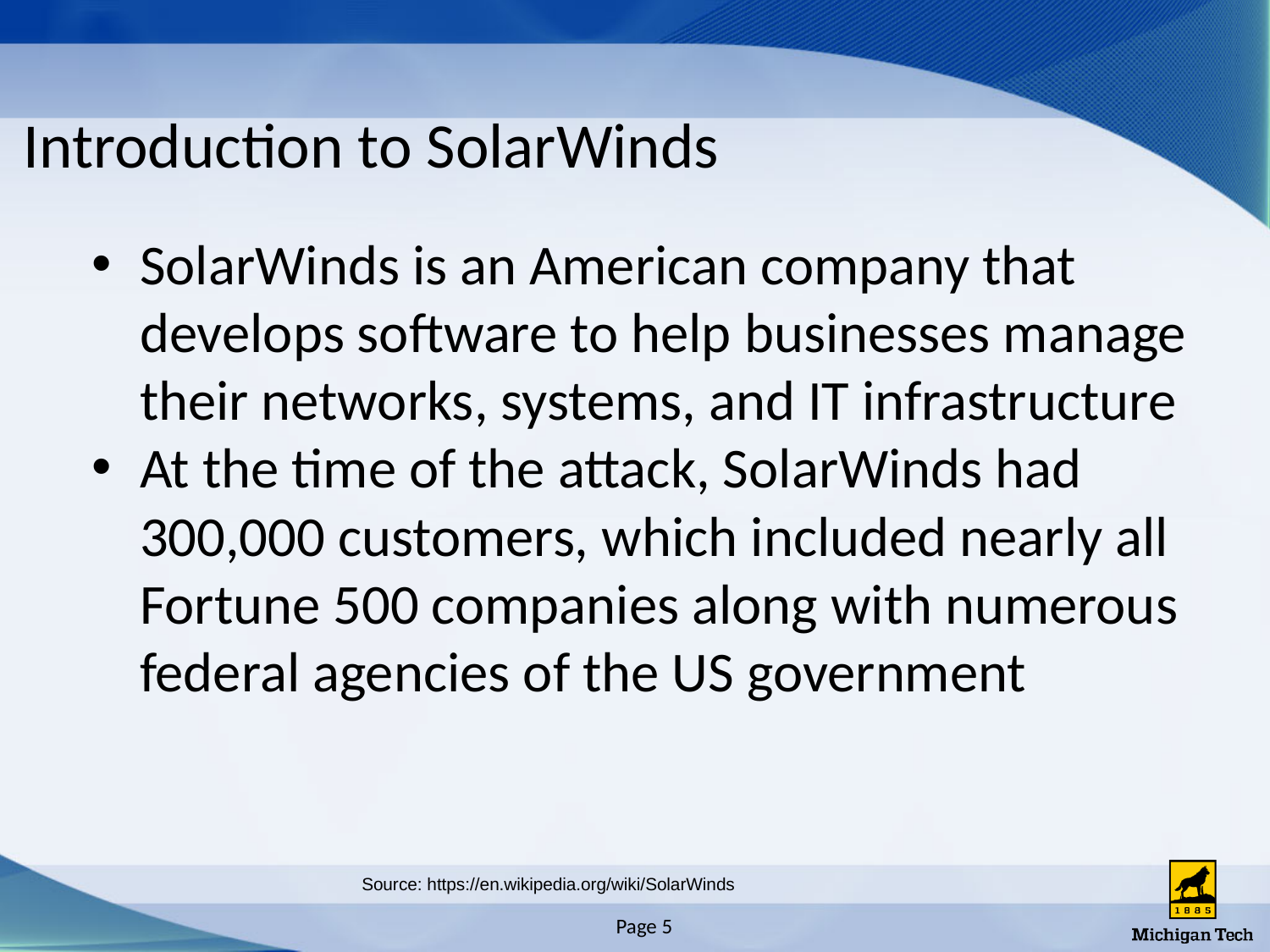

# Introduction to SolarWinds
SolarWinds is an American company that develops software to help businesses manage their networks, systems, and IT infrastructure
At the time of the attack, SolarWinds had 300,000 customers, which included nearly all Fortune 500 companies along with numerous federal agencies of the US government
Source: https://en.wikipedia.org/wiki/SolarWinds